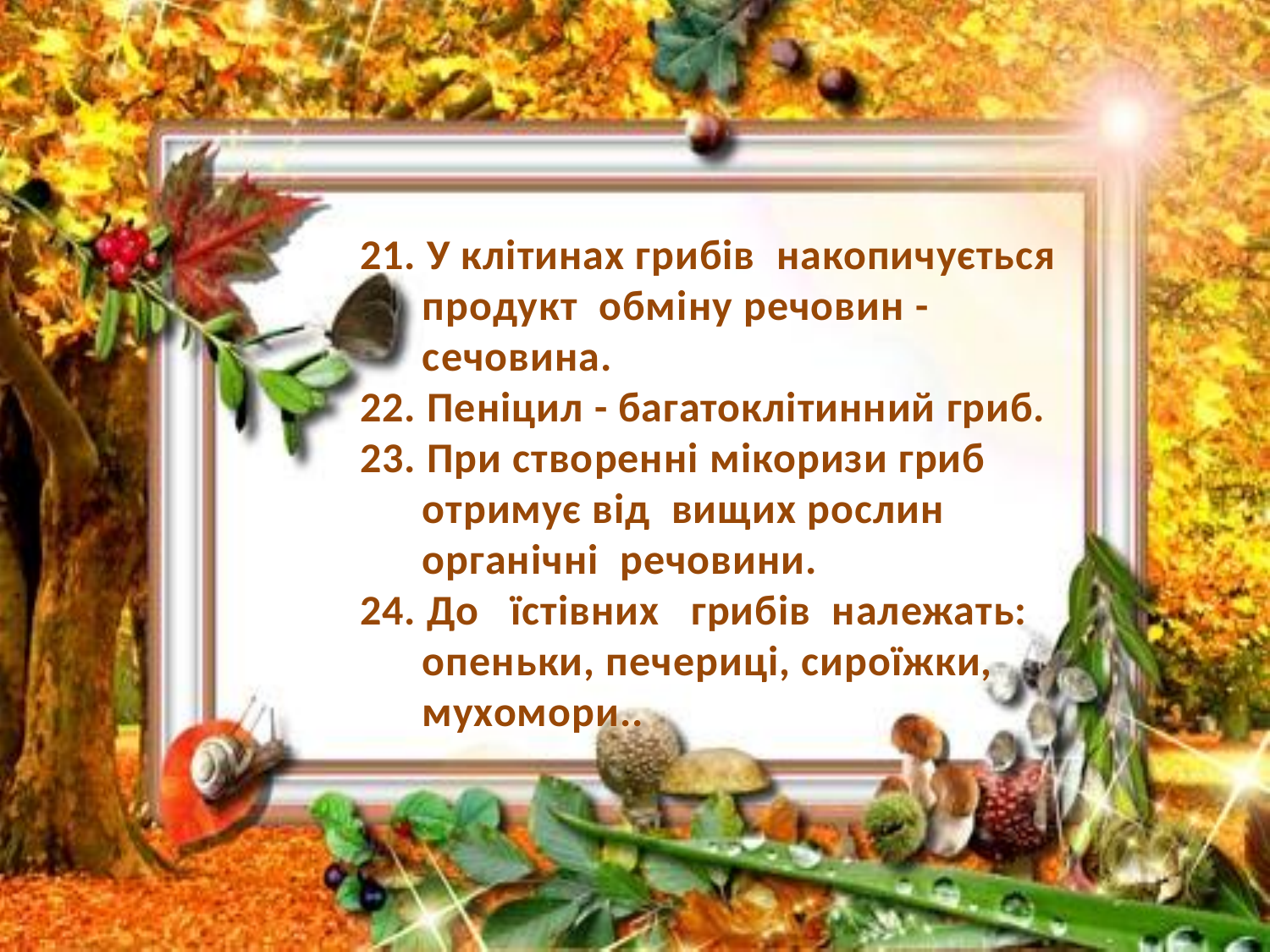

21. У клітинах грибів  накопичується
      продукт  обміну речовин -
      сечовина.
22. Пеніцил - багатоклітинний гриб.
23. При створенні мікоризи гриб
      отримує від  вищих рослин
      органічні  речовини.
24. До   їстівних   грибів  належать:
      опеньки, печериці, сироїжки,
      мухомори..